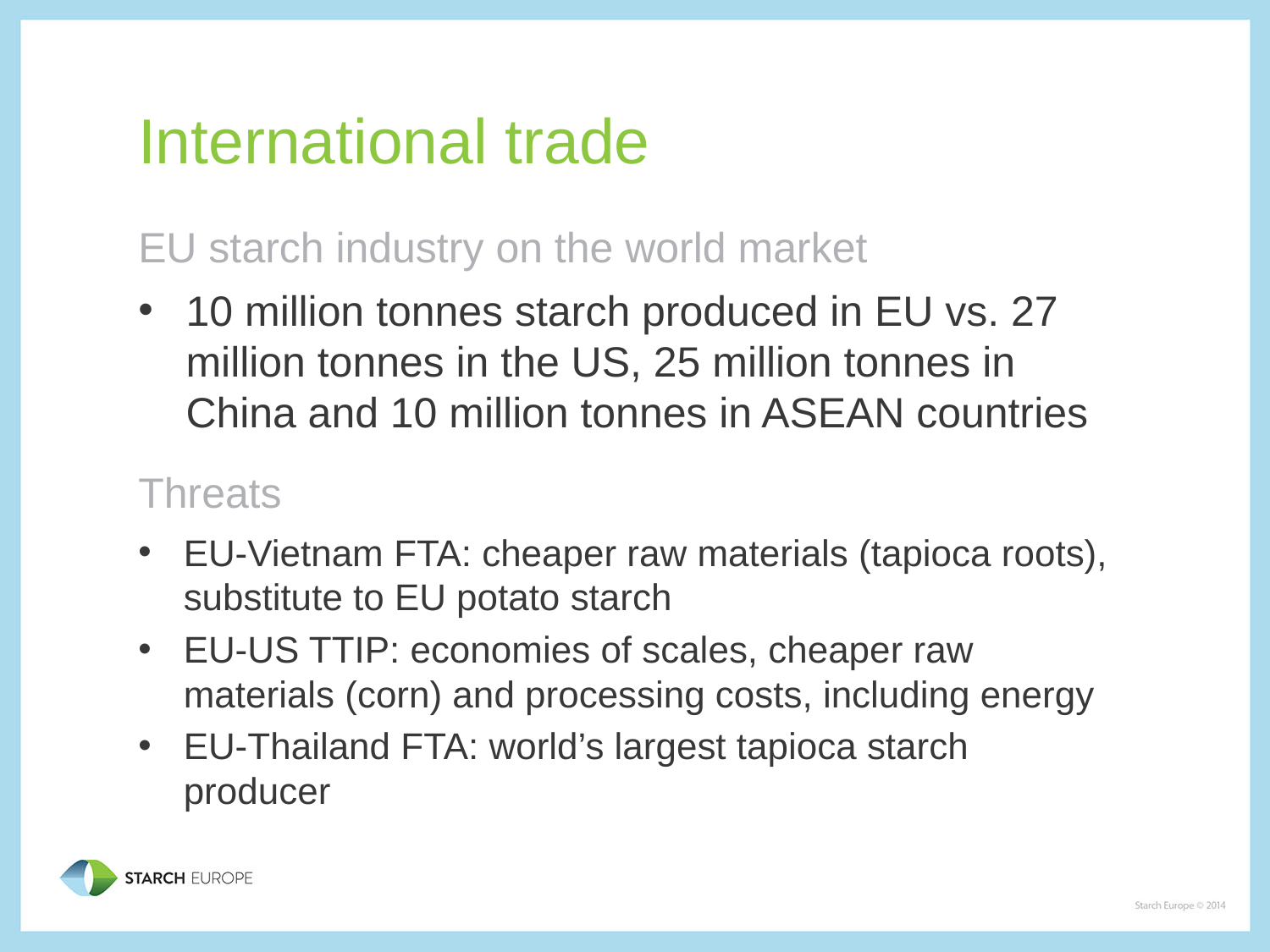

# International trade
EU starch industry on the world market
10 million tonnes starch produced in EU vs. 27 million tonnes in the US, 25 million tonnes in China and 10 million tonnes in ASEAN countries
Threats
EU-Vietnam FTA: cheaper raw materials (tapioca roots), substitute to EU potato starch
EU-US TTIP: economies of scales, cheaper raw materials (corn) and processing costs, including energy
EU-Thailand FTA: world’s largest tapioca starch producer